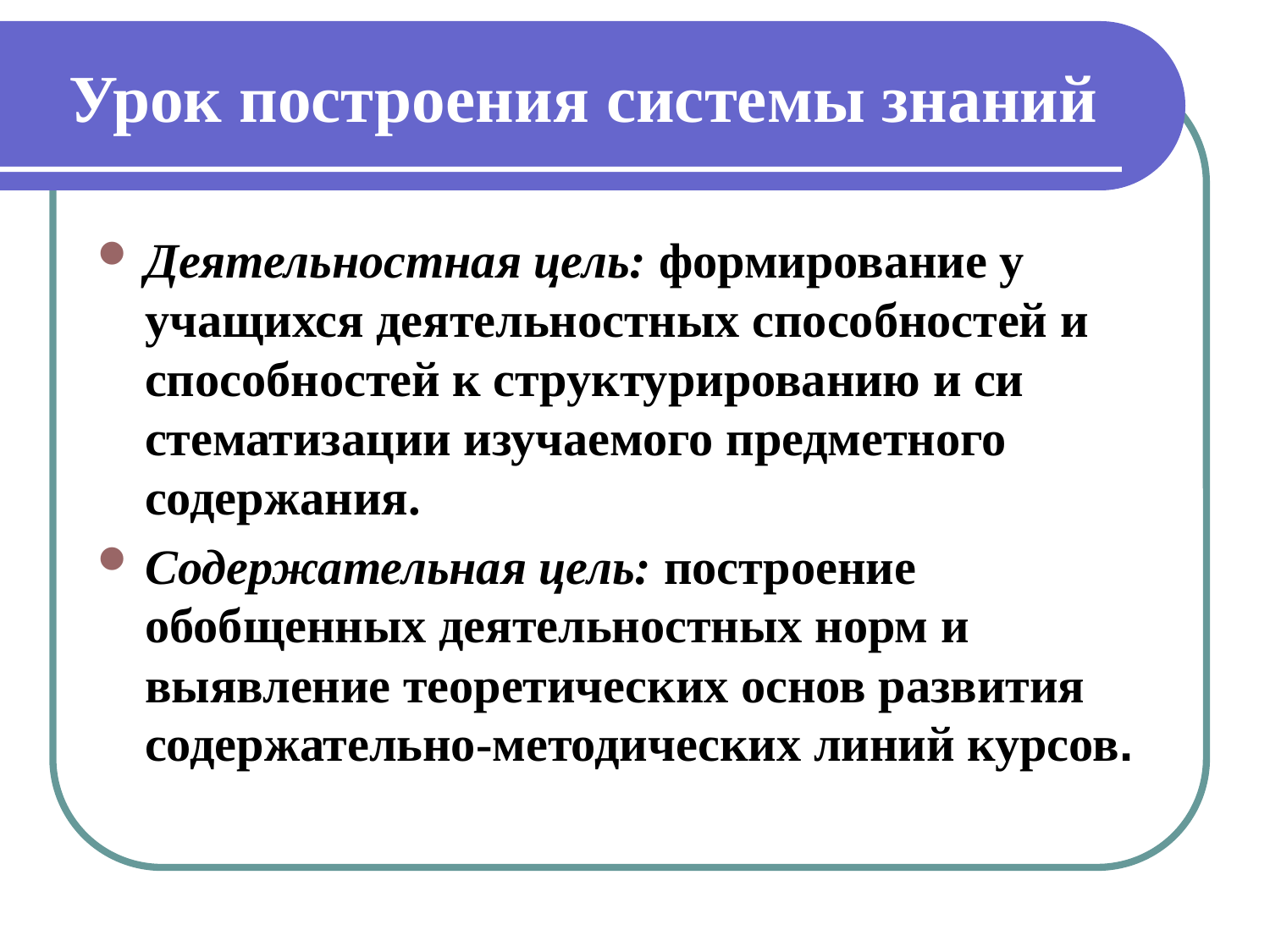

# Урок построения системы знаний
Деятельностная цель: формирование у учащихся деятельностных способностей и способностей к структурированию и си­стематизации изучаемого предметного содержания.
Содержательная цель: построение обобщенных деятельностных норм и выявление теоретических основ развития содержательно-методических линий курсов.